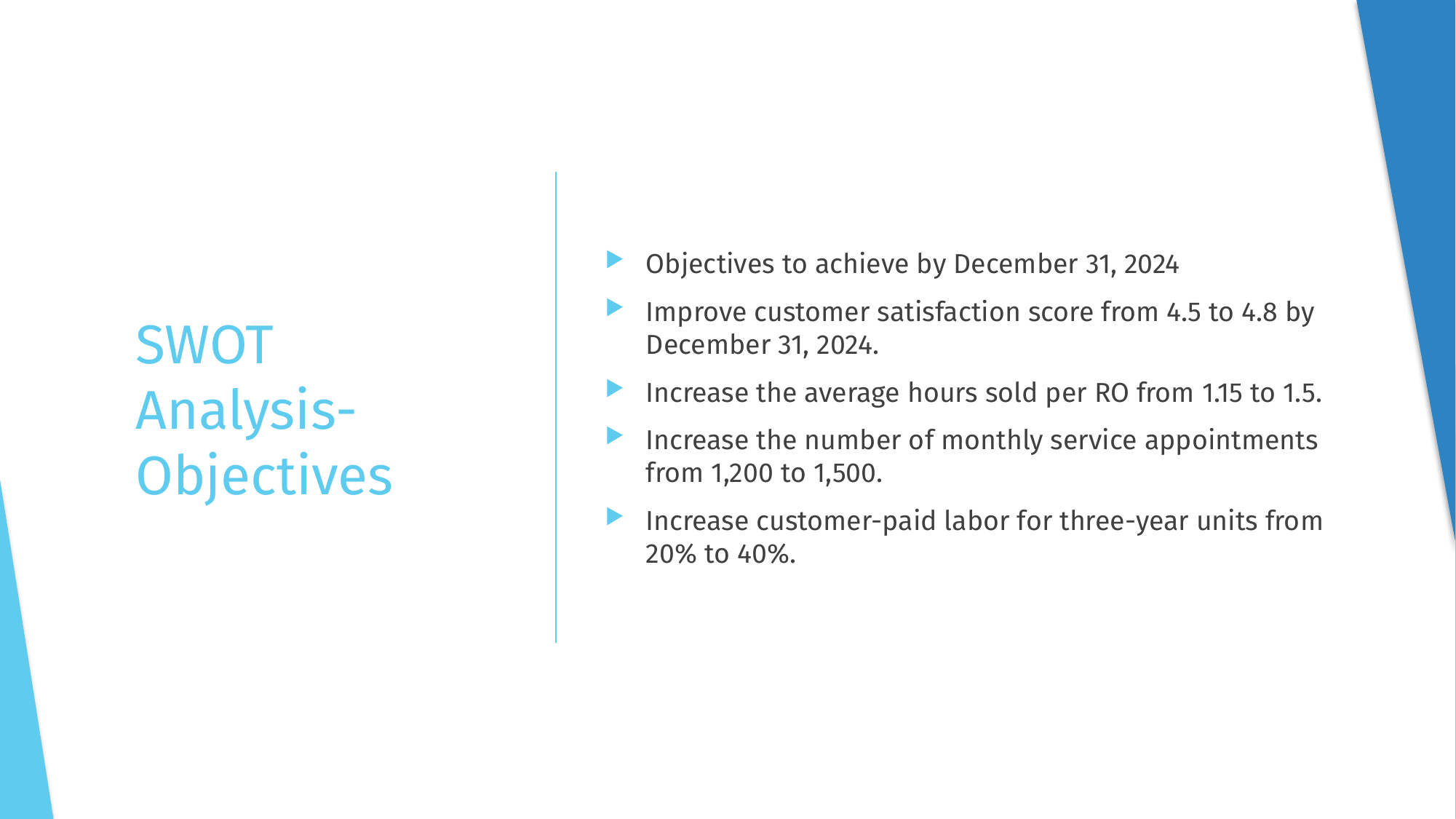

Objectives to achieve by December 31, 2024
Improve customer satisfaction score from 4.5 to 4.8 by December 31, 2024.
Increase the average hours sold per RO from 1.15 to 1.5.
Increase the number of monthly service appointments from 1,200 to 1,500.
Increase customer-paid labor for three-year units from 20% to 40%.
# SWOT Analysis- Objectives